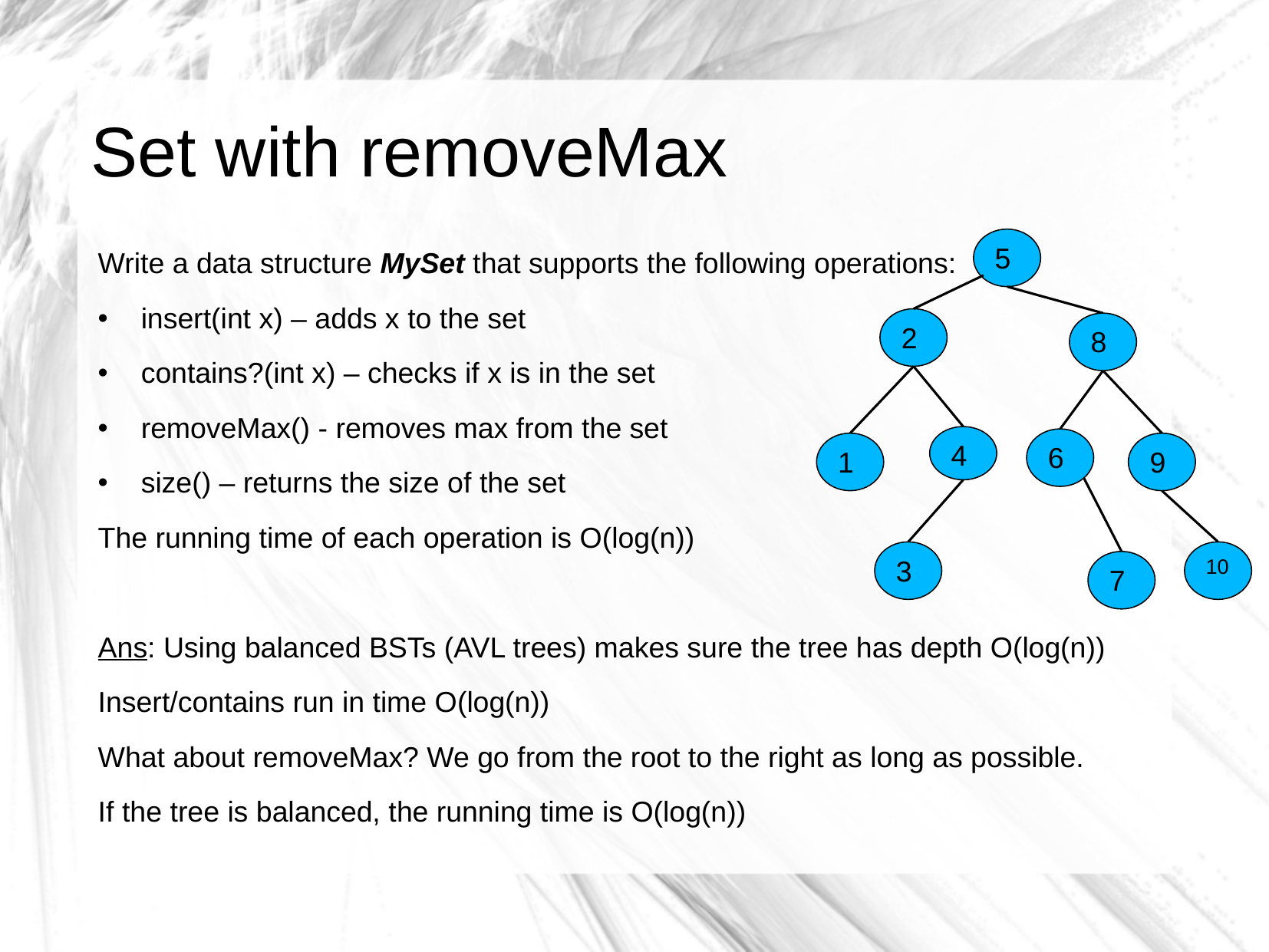

# Set with removeMax
5
2
8
4
6
1
9
10
3
7
Write a data structure MySet that supports the following operations:
insert(int x) – adds x to the set
contains?(int x) – checks if x is in the set
removeMax() - removes max from the set
size() – returns the size of the set
The running time of each operation is O(log(n))

Ans: Using balanced BSTs (AVL trees) makes sure the tree has depth O(log(n))
Insert/contains run in time O(log(n))
What about removeMax? We go from the root to the right as long as possible.
If the tree is balanced, the running time is O(log(n))